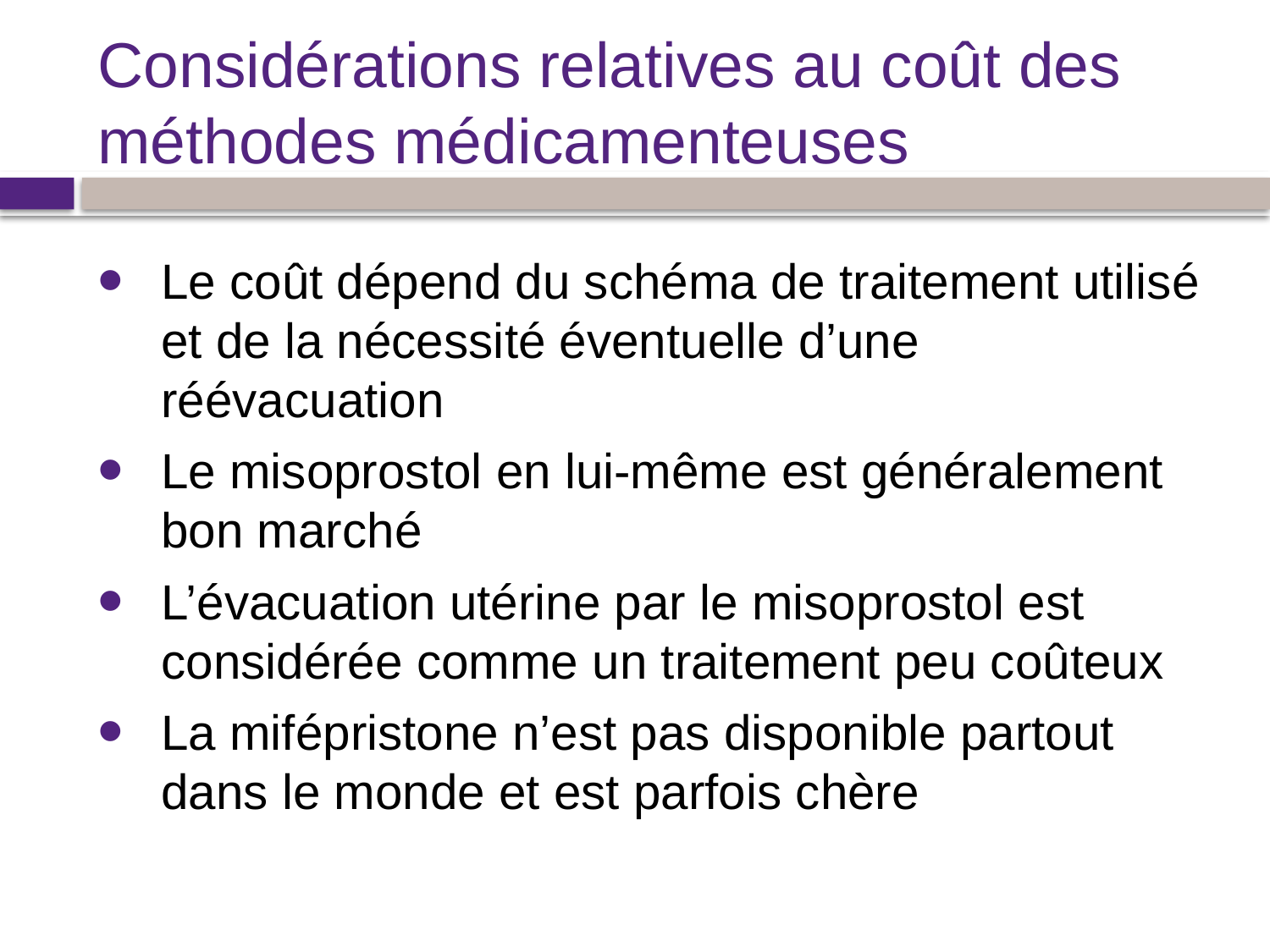

# Considérations relatives au coût des méthodes médicamenteuses
Le coût dépend du schéma de traitement utilisé et de la nécessité éventuelle d’une réévacuation
Le misoprostol en lui-même est généralement bon marché
L’évacuation utérine par le misoprostol est considérée comme un traitement peu coûteux
La mifépristone n’est pas disponible partout dans le monde et est parfois chère